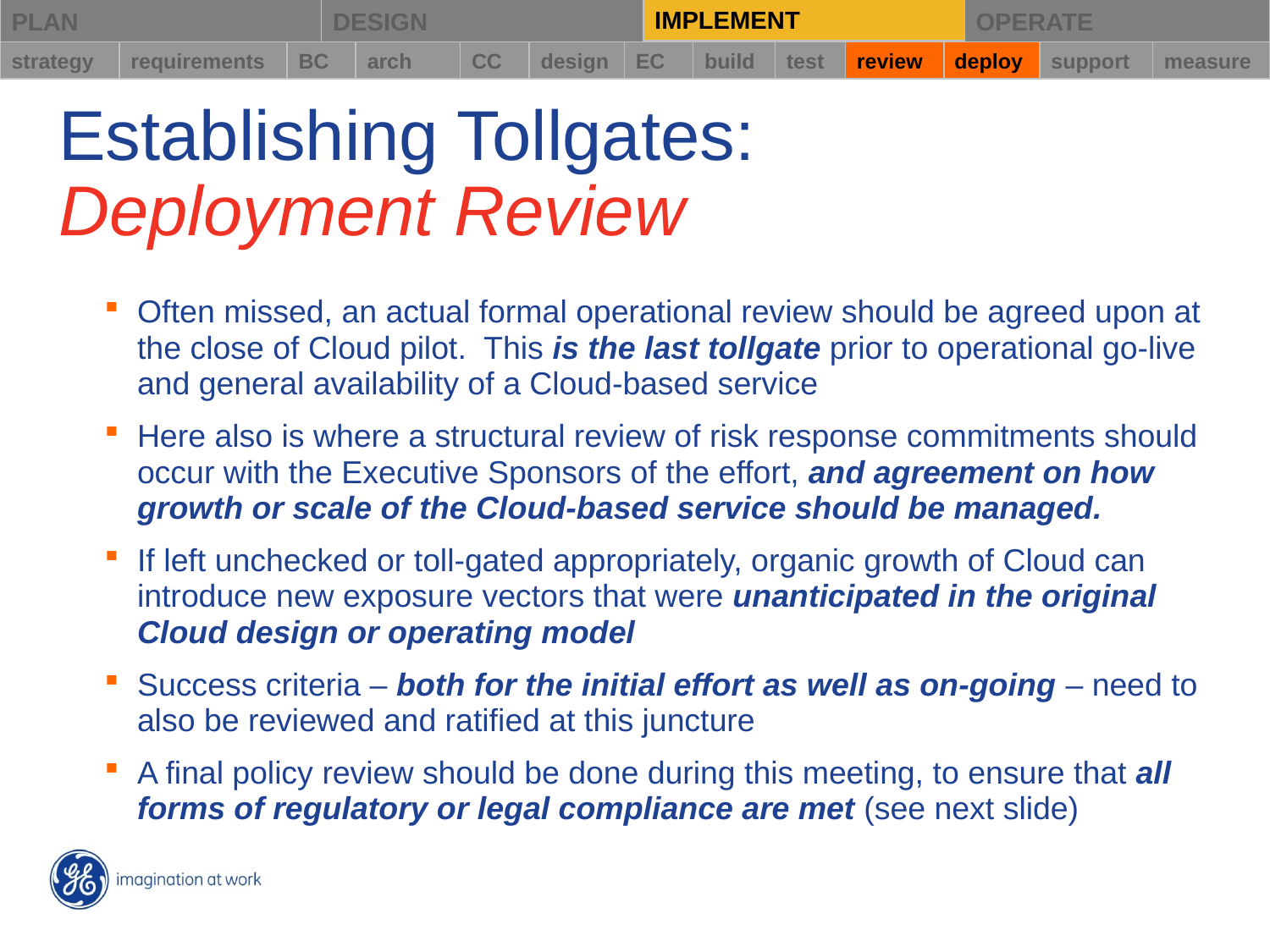

IMPLEMENT
PLAN
DESIGN
OPERATE
strategy
requirements
BC
CC
build
test
review
deploy
support
measure
arch
design
EC
# Establishing Tollgates: Deployment Review
Often missed, an actual formal operational review should be agreed upon at the close of Cloud pilot.  This is the last tollgate prior to operational go-live and general availability of a Cloud-based service
Here also is where a structural review of risk response commitments should occur with the Executive Sponsors of the effort, and agreement on how growth or scale of the Cloud-based service should be managed.
If left unchecked or toll-gated appropriately, organic growth of Cloud can introduce new exposure vectors that were unanticipated in the original Cloud design or operating model
Success criteria – both for the initial effort as well as on-going – need to also be reviewed and ratified at this juncture
A final policy review should be done during this meeting, to ensure that all forms of regulatory or legal compliance are met (see next slide)